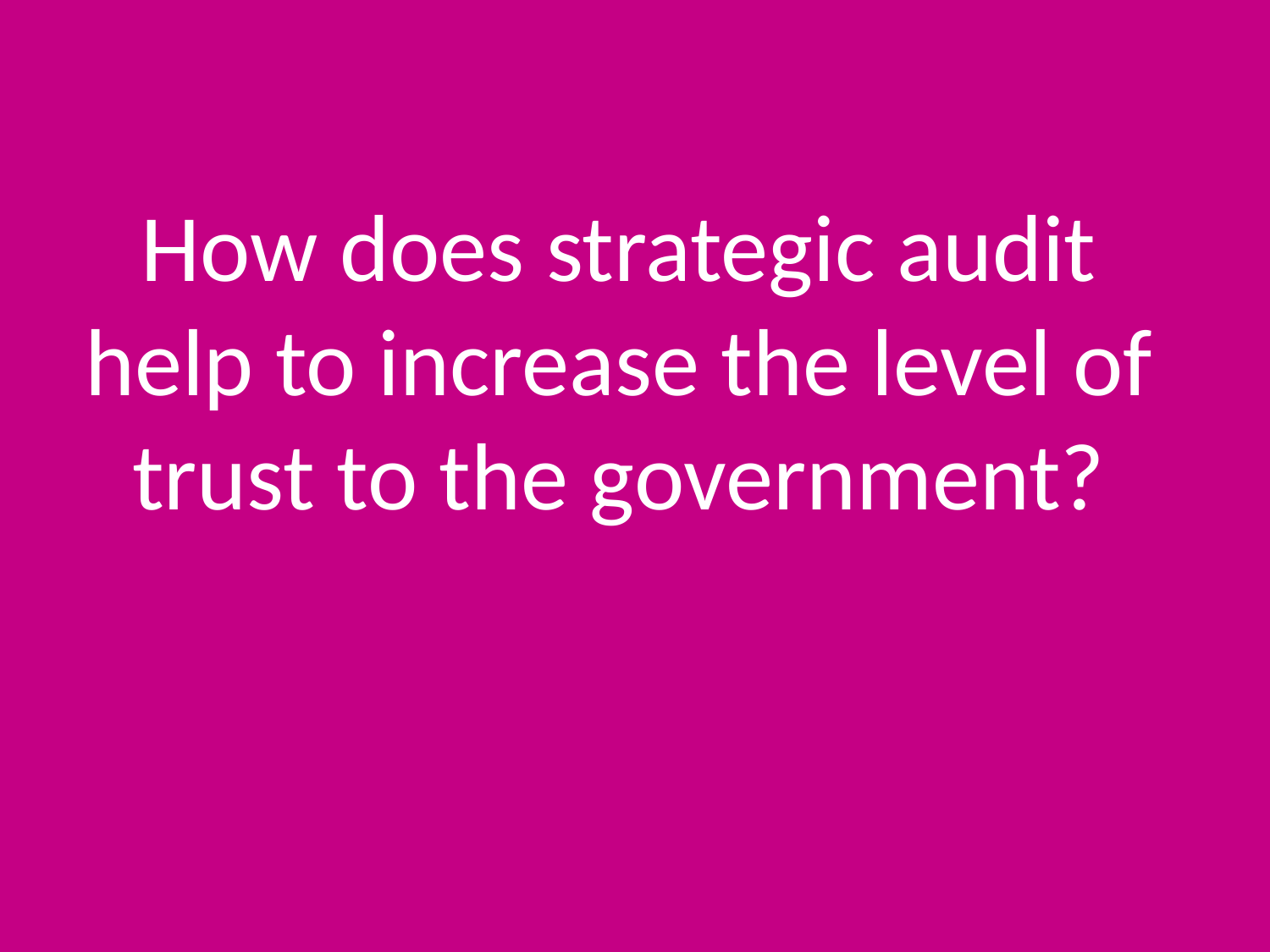

# How does strategic audit help to increase the level of trust to the government?